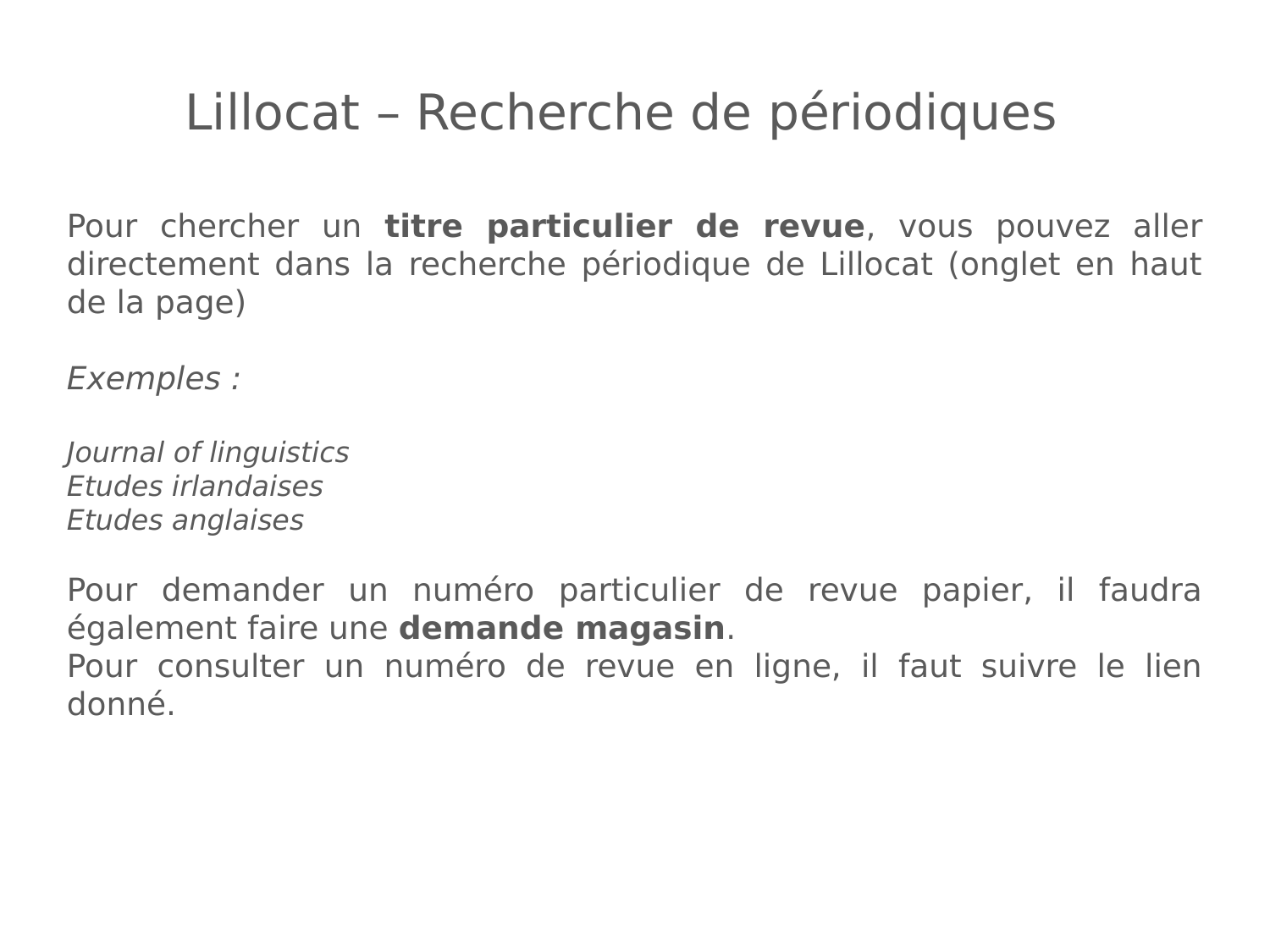

Lillocat – Recherche de périodiques

Pour chercher un titre particulier de revue, vous pouvez aller directement dans la recherche périodique de Lillocat (onglet en haut de la page)

Exemples :

Journal of linguistics
Etudes irlandaises
Etudes anglaises

Pour demander un numéro particulier de revue papier, il faudra également faire une demande magasin.
Pour consulter un numéro de revue en ligne, il faut suivre le lien donné.